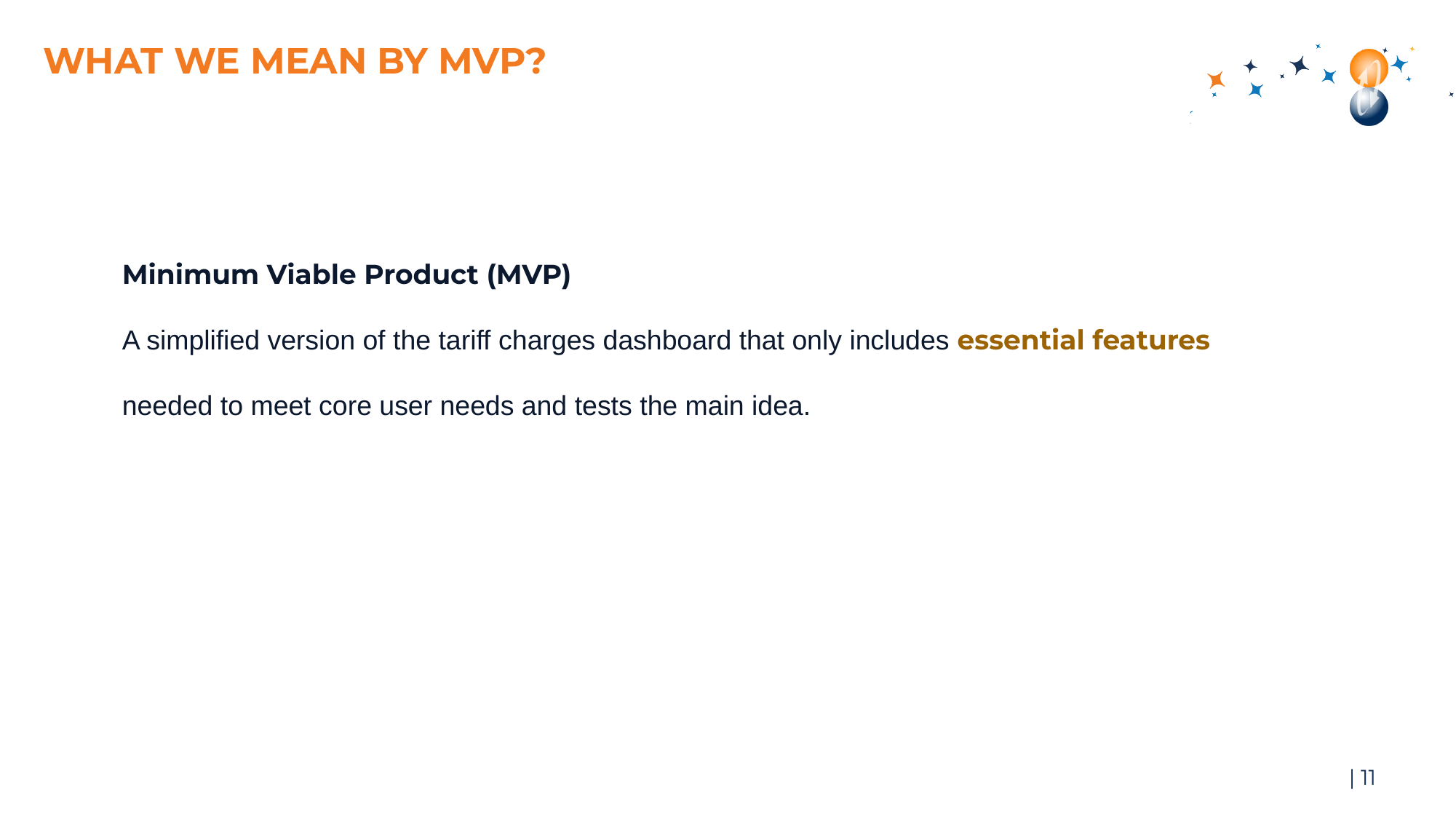

# WHAT WE MEAN BY MVP?
Minimum Viable Product (MVP)
A simplified version of the tariff charges dashboard that only includes essential features needed to meet core user needs and tests the main idea.